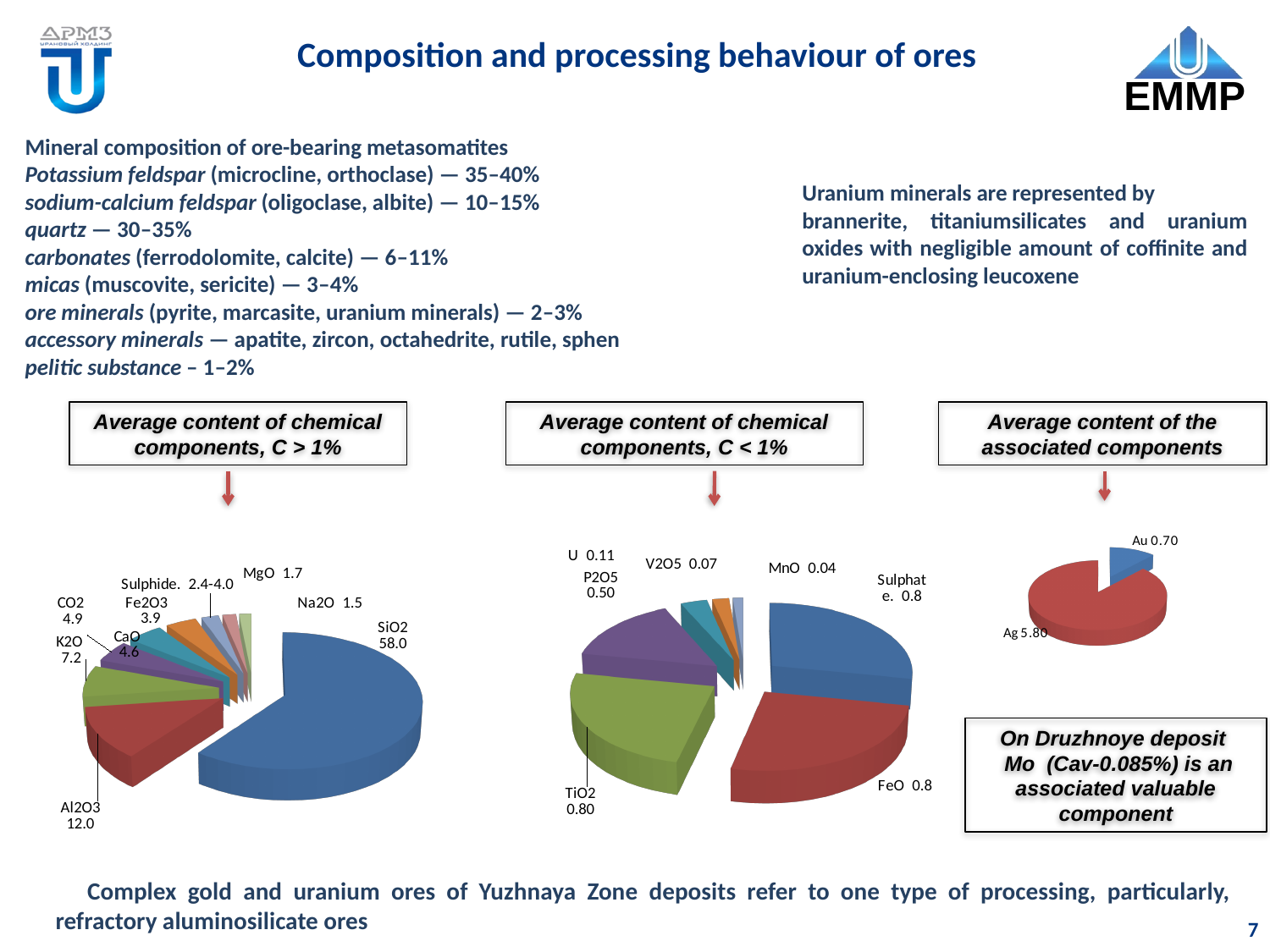

Composition and processing behaviour of ores
Mineral composition of ore-bearing metasomatites
Potassium feldspar (microcline, orthoclase) — 35–40%
sodium-calcium feldspar (oligoclase, albite) — 10–15%
quartz — 30–35%
carbonates (ferrodolomite, calcite) — 6–11%
micas (muscovite, sericite) — 3–4%
ore minerals (pyrite, marcasite, uranium minerals) — 2–3%
accessory minerals — apatite, zircon, octahedrite, rutile, sphen
pelitic substance – 1–2%
Uranium minerals are represented by
brannerite, titaniumsilicates and uranium oxides with negligible amount of coffinite and uranium-enclosing leucoxene
Average content of chemical components, С > 1%
Average content of chemical components, С < 1%
Average content of the associated components

[unsupported chart]

[unsupported chart]

[unsupported chart]

On Druzhnoye deposit
 Мо  (Cav-0.085%) is an associated valuable component
Complex gold and uranium ores of Yuzhnaya Zone deposits refer to one type of processing, particularly, refractory aluminosilicate ores
7